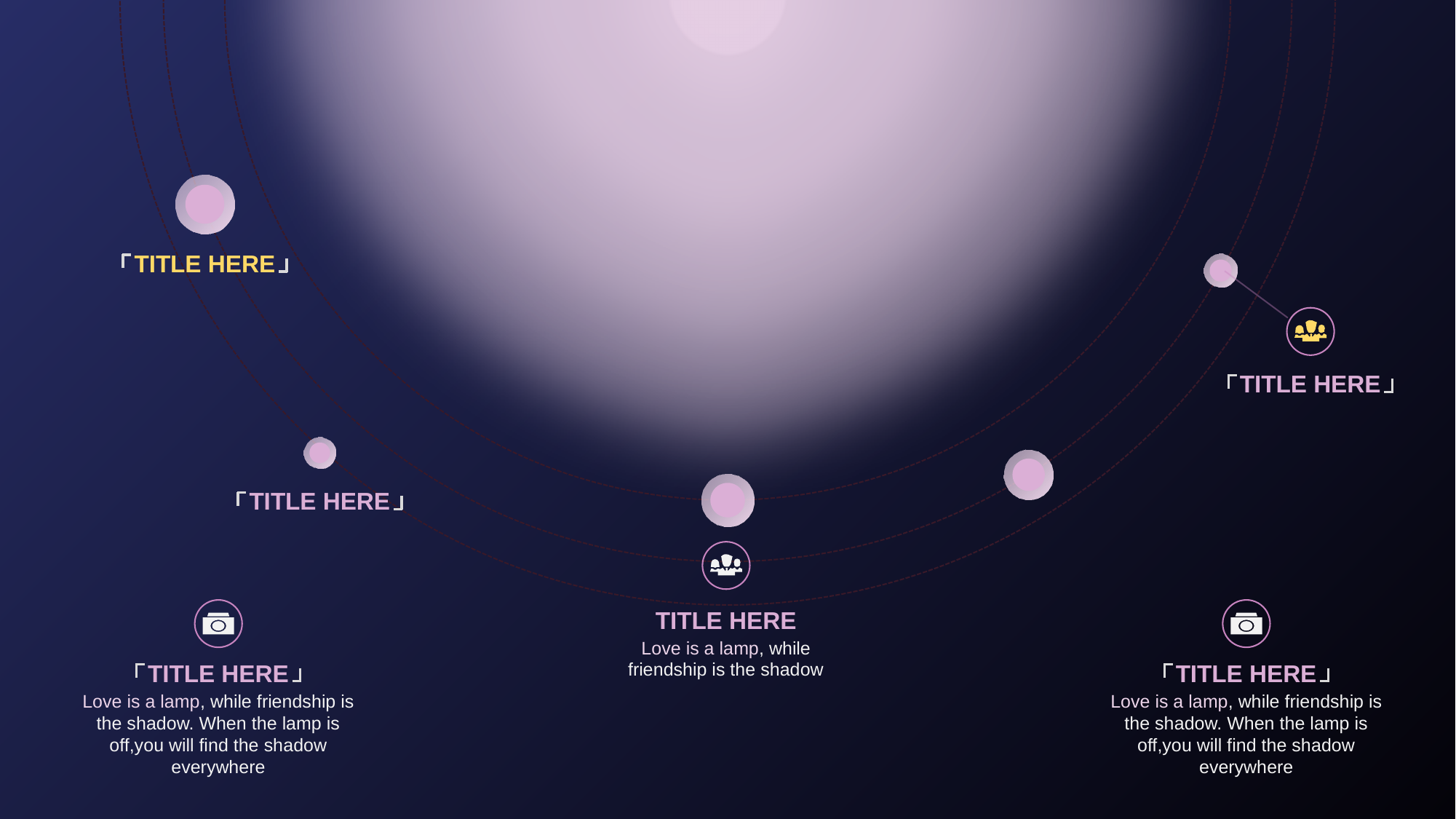

TITLE HERE

TITLE HERE

TITLE HERE

TITLE HERE
Love is a lamp, while friendship is the shadow
TITLE HERE
Love is a lamp, while friendship is the shadow. When the lamp is off,you will find the shadow everywhere
TITLE HERE
Love is a lamp, while friendship is the shadow. When the lamp is off,you will find the shadow everywhere